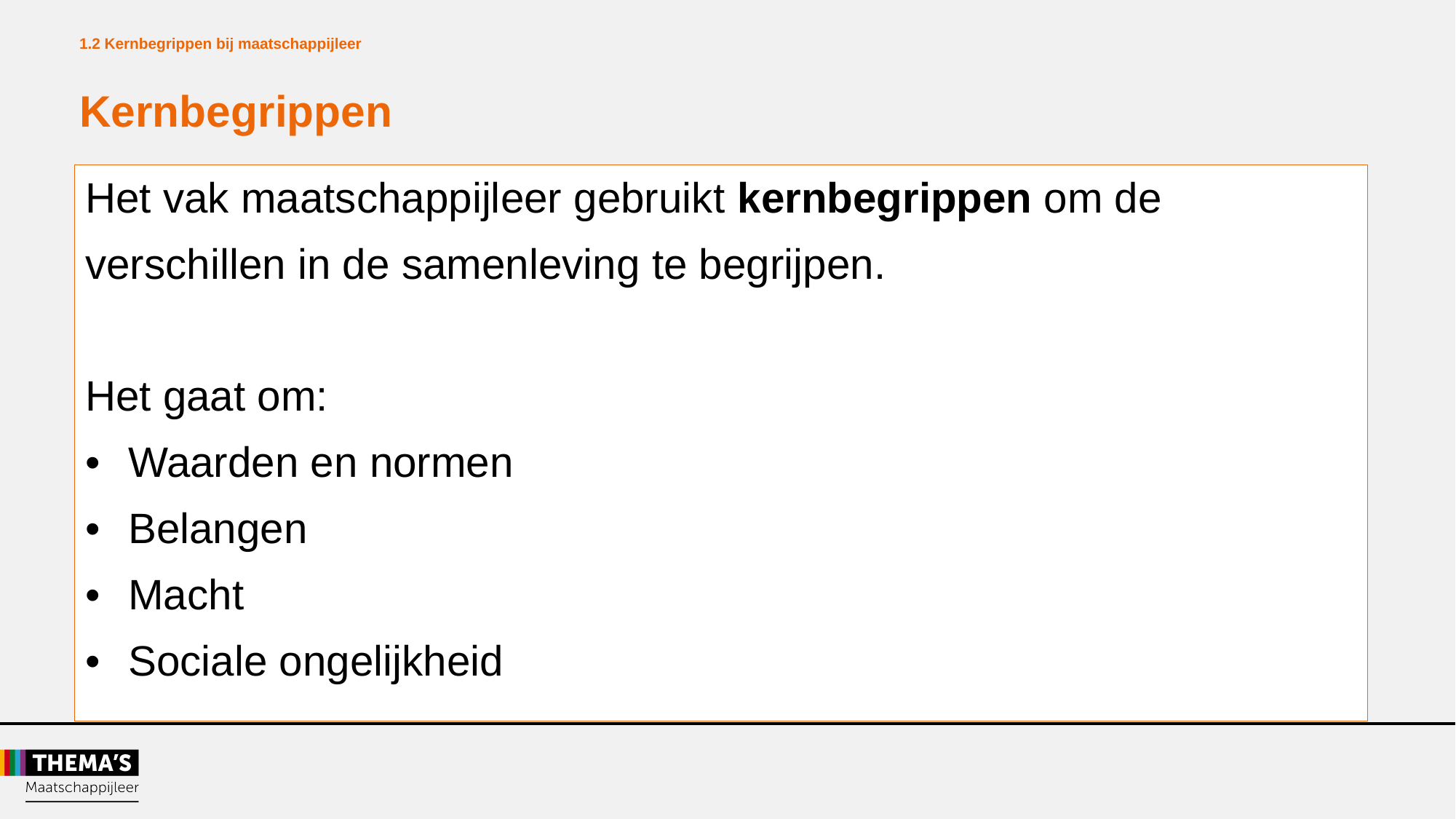

1.2 Kernbegrippen bij maatschappijleer
Kernbegrippen
Het vak maatschappijleer gebruikt kernbegrippen om de
verschillen in de samenleving te begrijpen.

Het gaat om:
• 	Waarden en normen
• 	Belangen
• 	Macht
• 	Sociale ongelijkheid